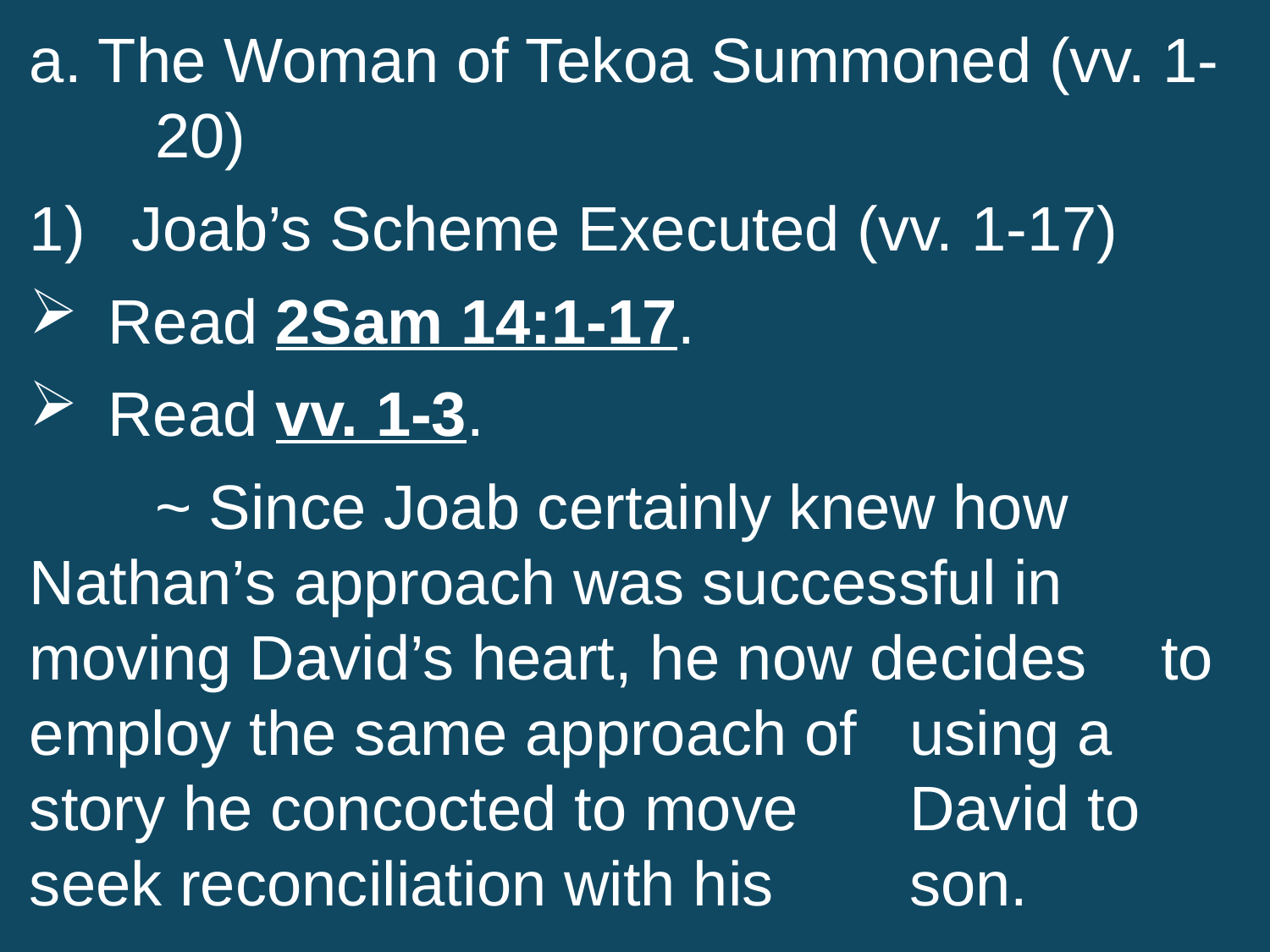

a. The Woman of Tekoa Summoned (vv. 1-	20)
Joab’s Scheme Executed (vv. 1-17)
Read 2Sam 14:1-17.
Read vv. 1-3.
		~ Since Joab certainly knew how 					Nathan’s approach was successful in 				moving David’s heart, he now decides 				to employ the same approach of 					using a story he concocted to move 				David to seek reconciliation with his 				son.